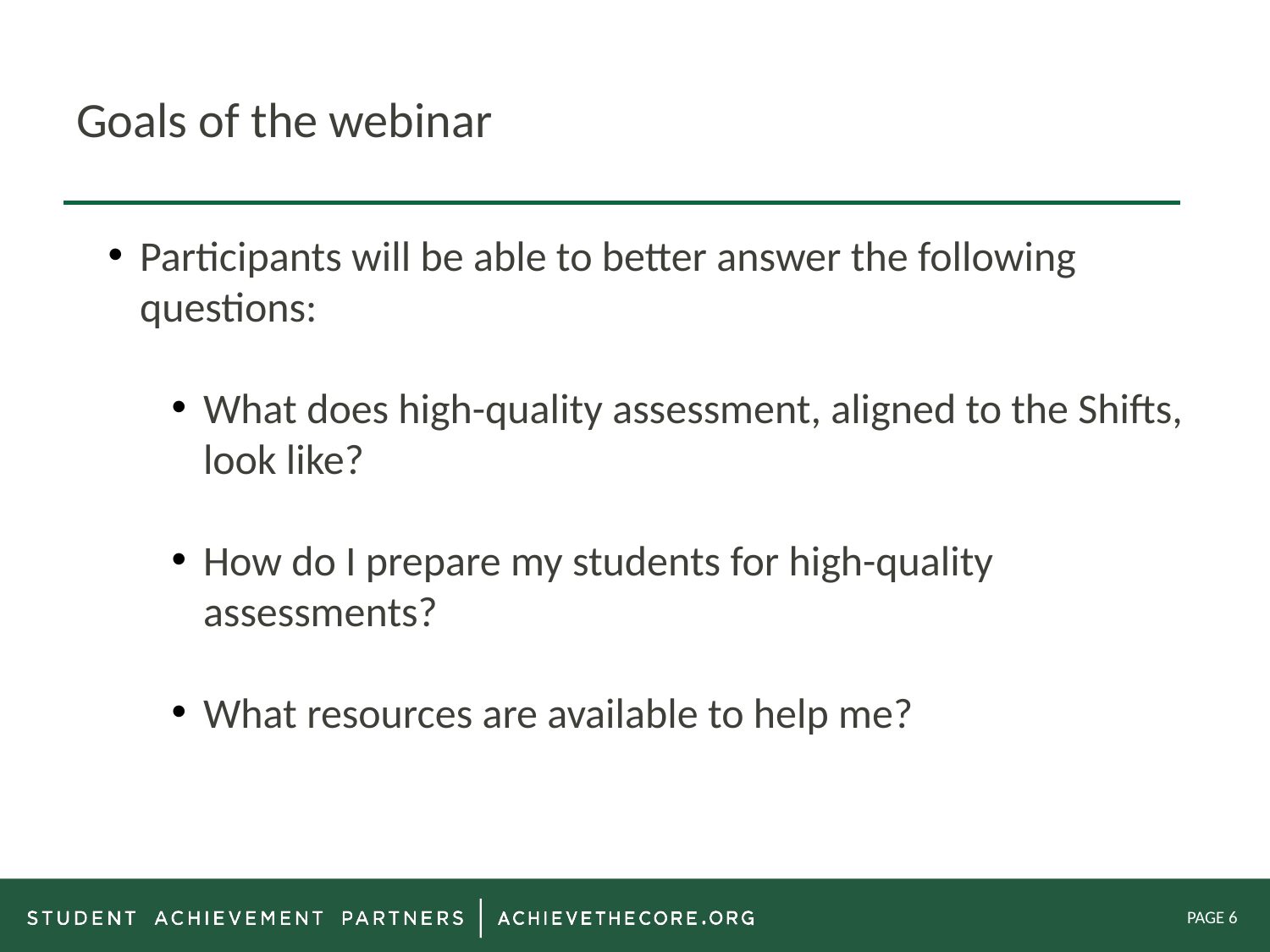

# Goals of the webinar
Participants will be able to better answer the following questions:

What does high-quality assessment, aligned to the Shifts, look like?

How do I prepare my students for high-quality assessments?

What resources are available to help me?